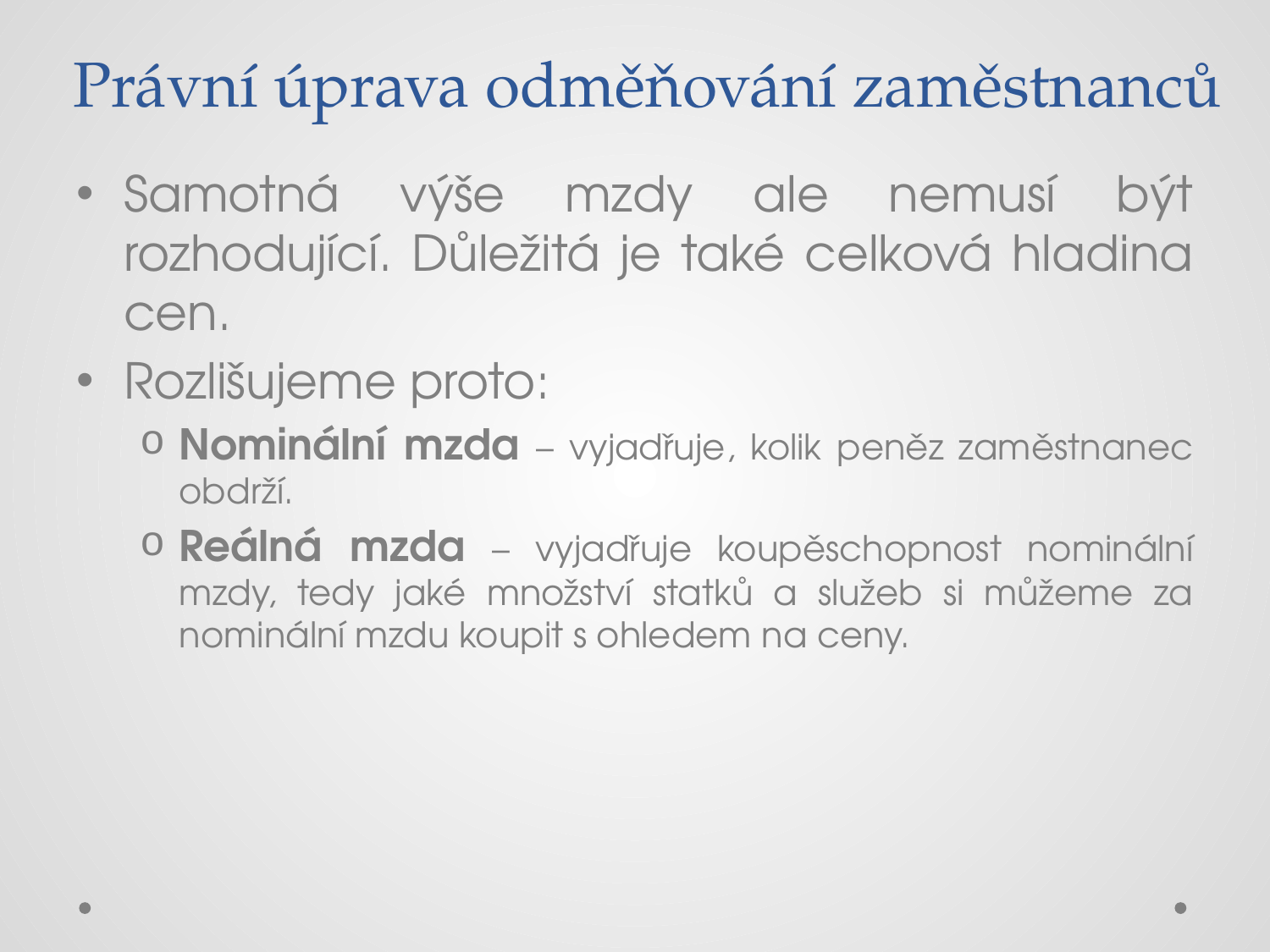

# Právní úprava odměňování zaměstnanců
Samotná výše mzdy ale nemusí být rozhodující. Důležitá je také celková hladina cen.
Rozlišujeme proto:
Nominální mzda – vyjadřuje, kolik peněz zaměstnanec obdrží.
Reálná mzda – vyjadřuje koupěschopnost nominální mzdy, tedy jaké množství statků a služeb si můžeme za nominální mzdu koupit s ohledem na ceny.